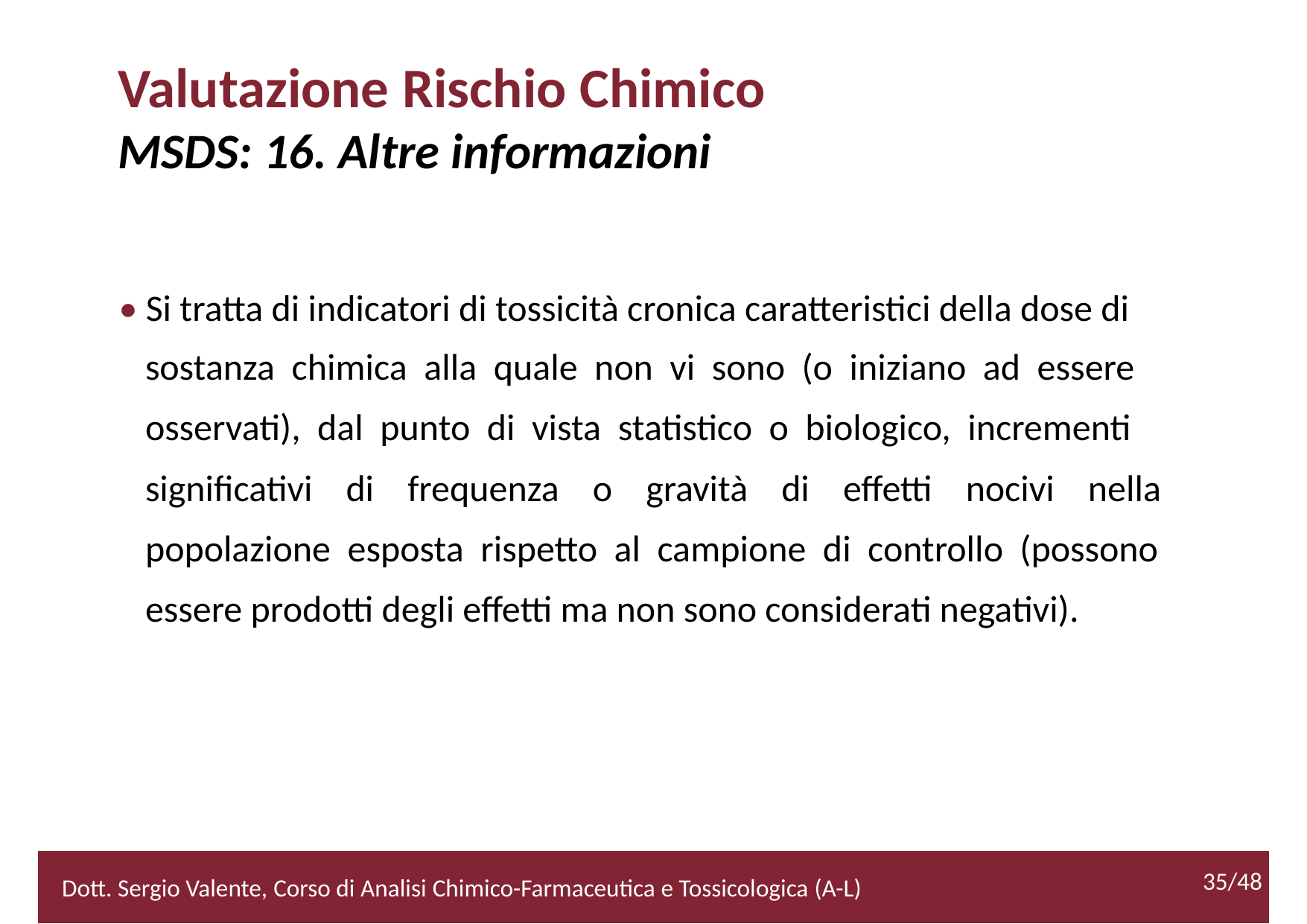

Valutazione Rischio Chimico
MSDS: 16. Altre informazioni
• Si tratta di indicatori di tossicità cronica caratteristici della dose di

	sostanza  chimica  alla  quale  non  vi  sono  (o  iniziano  ad  essere

	osservati),  dal  punto  di  vista  statistico  o  biologico,  incrementi

	significativi    di    frequenza    o    gravità    di    effetti    nocivi    nella

	popolazione  esposta  rispetto  al  campione  di  controllo  (possono

	essere prodotti degli effetti ma non sono considerati negativi).

35/48
2/52
Dott. Sergio Valente, Corso di Analisi Chimico-Farmaceutica e Tossicologica (A-L)